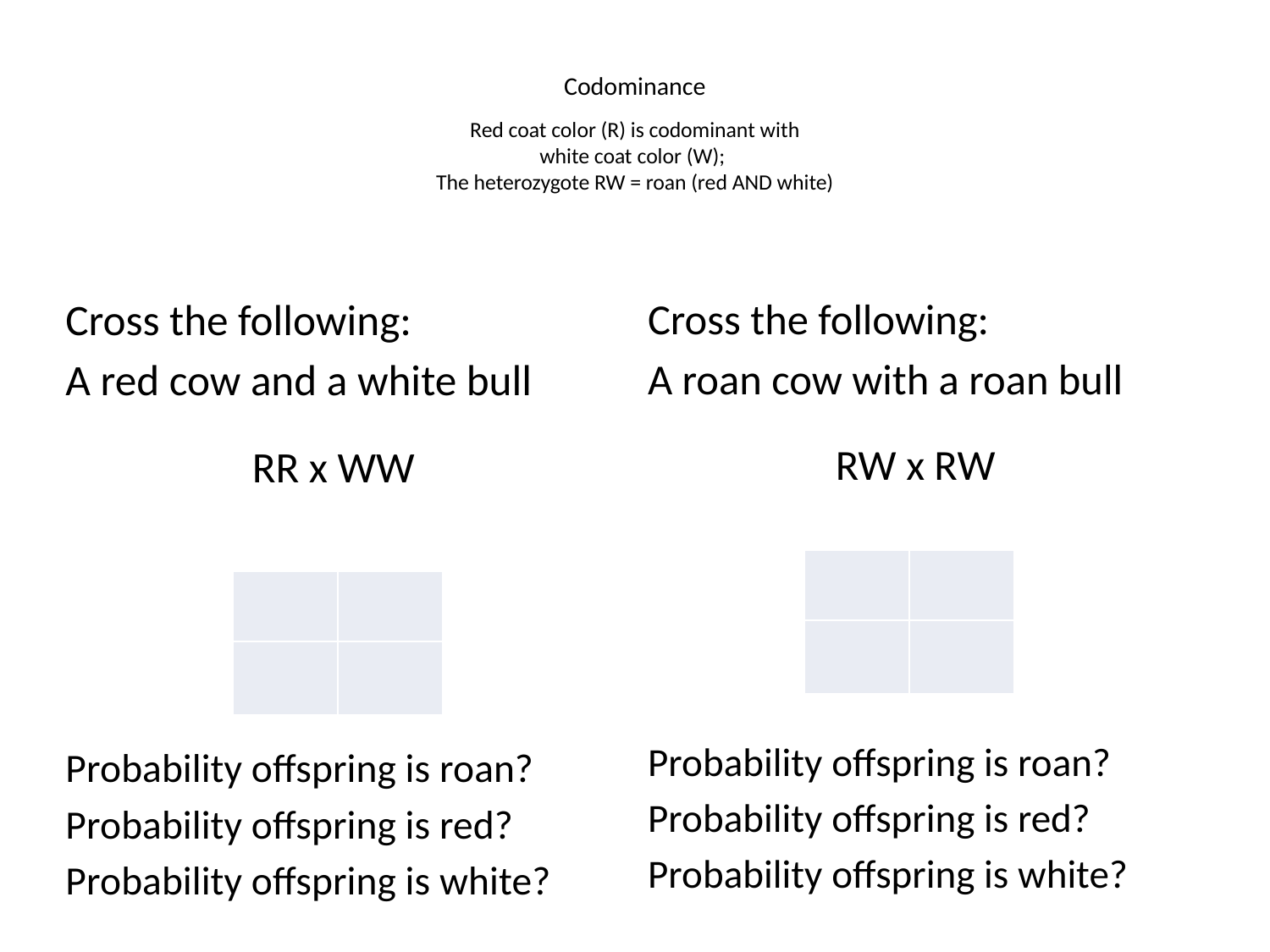

# Codominance Red coat color (R) is codominant with white coat color (W); The heterozygote RW = roan (red AND white)
Cross the following:
A red cow and a white bull

RR x WW

Probability offspring is roan?
Probability offspring is red?
Probability offspring is white?

Cross the following:
A roan cow with a roan bull

RW x RW

Probability offspring is roan?
Probability offspring is red?
Probability offspring is white?

|  |  |
| --- | --- |
|  |  |
|  |  |
| --- | --- |
|  |  |